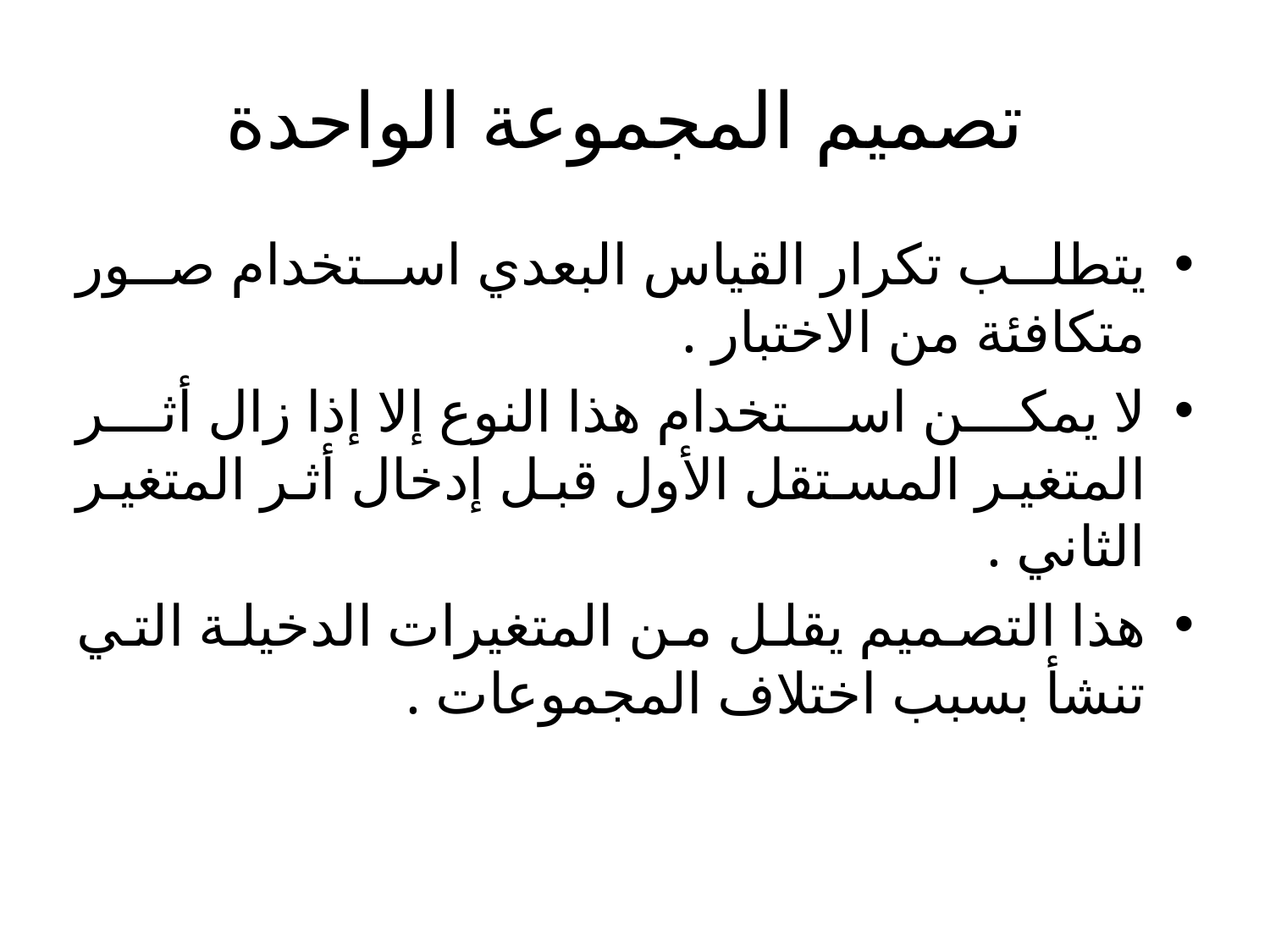

# تصميم المجموعة الواحدة
يتطلب تكرار القياس البعدي استخدام صور متكافئة من الاختبار .
لا يمكن استخدام هذا النوع إلا إذا زال أثر المتغير المستقل الأول قبل إدخال أثر المتغير الثاني .
هذا التصميم يقلل من المتغيرات الدخيلة التي تنشأ بسبب اختلاف المجموعات .